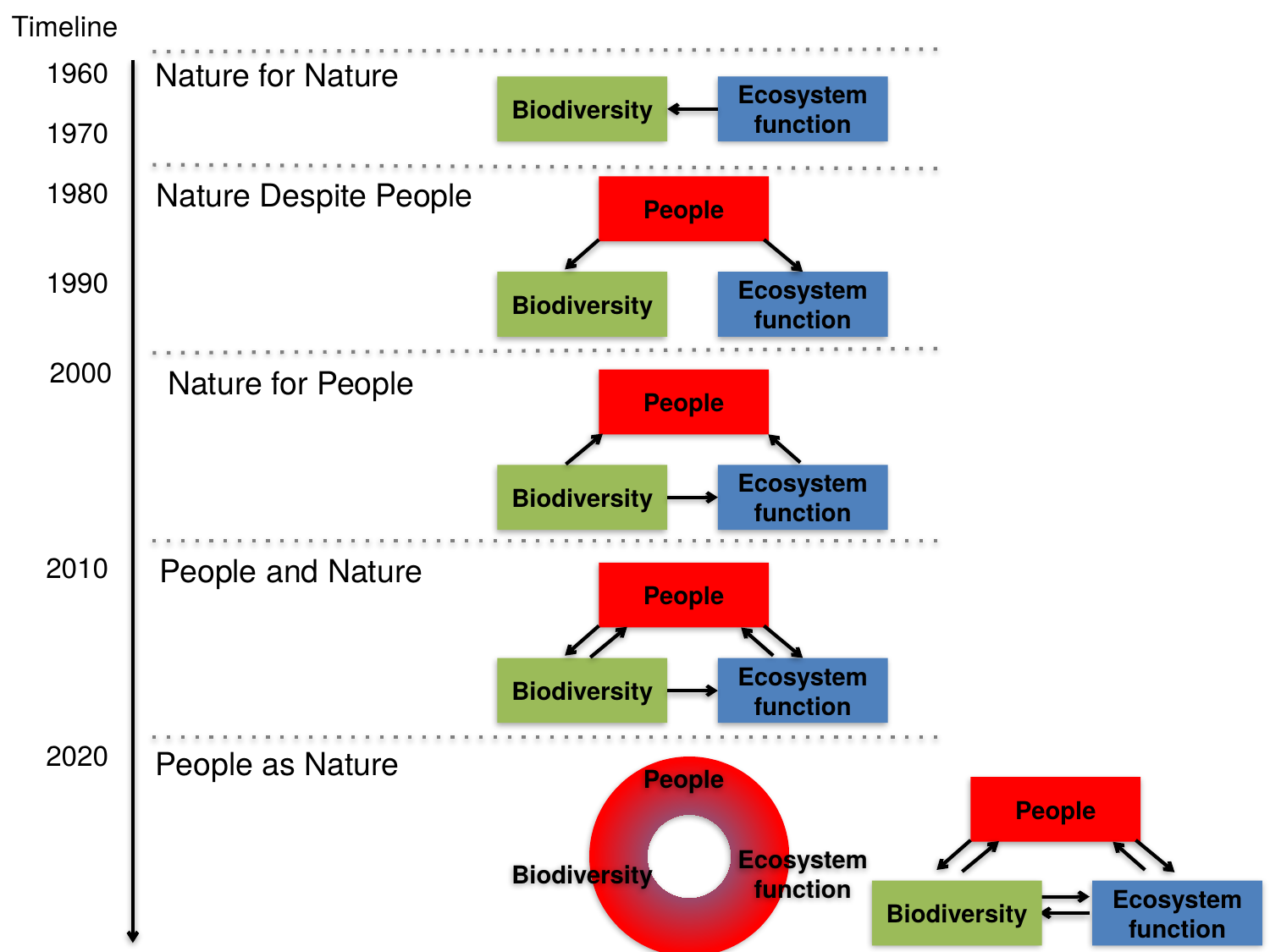

Timeline
1960
Nature for Nature
Biodiversity
Ecosystem function
1970
1980
Nature Despite People
People
1990
Biodiversity
Ecosystem function
2000
Nature for People
People
Biodiversity
Ecosystem function
2010
People and Nature
People
Biodiversity
Ecosystem function
Is the idea that the ‘people and nature’ paradigm/perspective recognized that relationships occurred in all directions, but didn’t explicitly acknowledge feedbacks? Whereas, ‘People as nature’ focuses on these feedbacks and the interconnectedness of the three boxes? (Multicolored donut might not be best representation, but just for the sketch)
2020
People as Nature
People

People
Biodiversity
Ecosystem function
Biodiversity
Ecosystem function
Fig. 1A